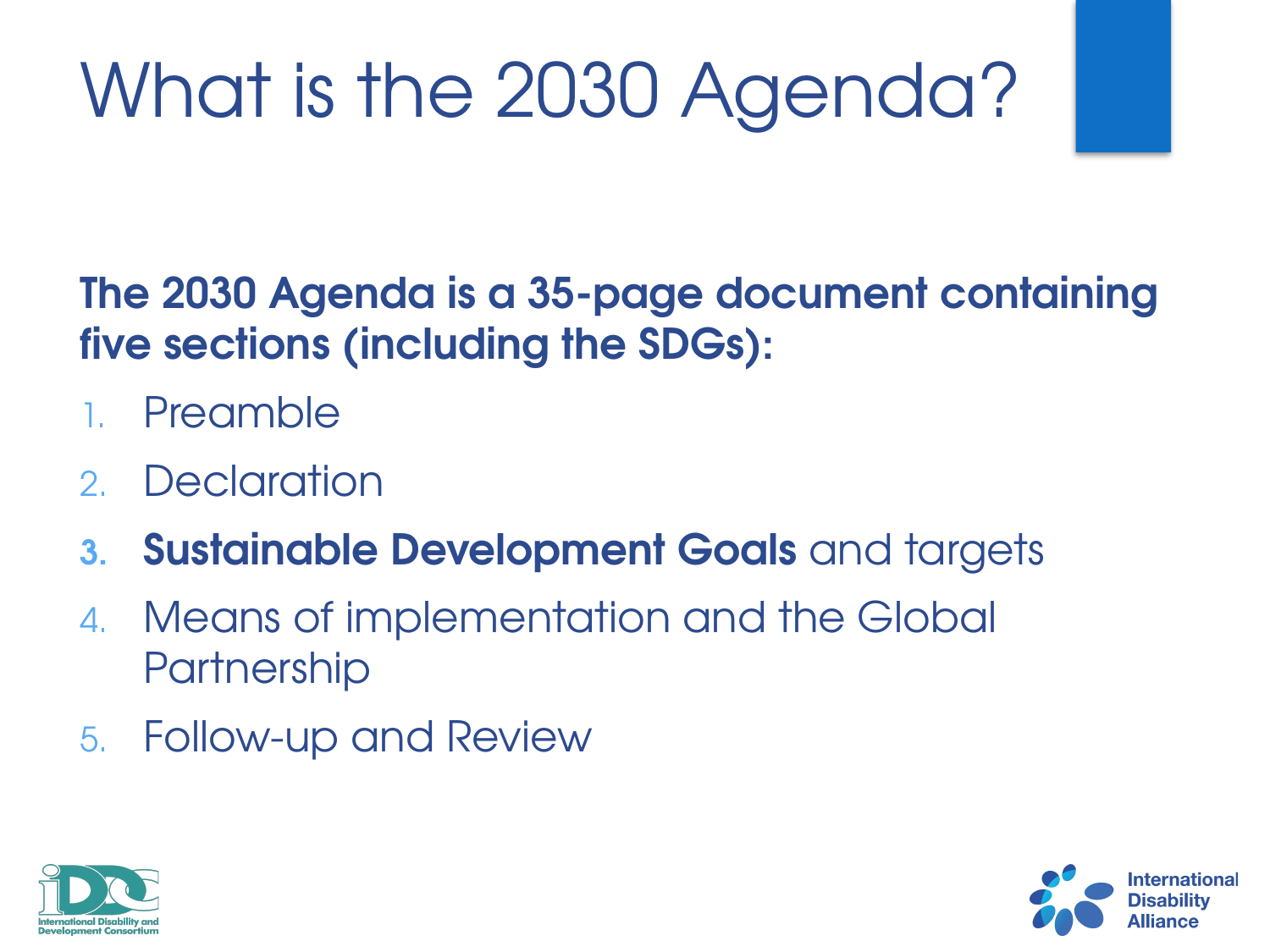

# What is the 2030 Agenda?
The 2030 Agenda is a 35-page document containing five sections (including the SDGs):
Preamble
Declaration
Sustainable Development Goals and targets
Means of implementation and the Global Partnership
Follow-up and Review